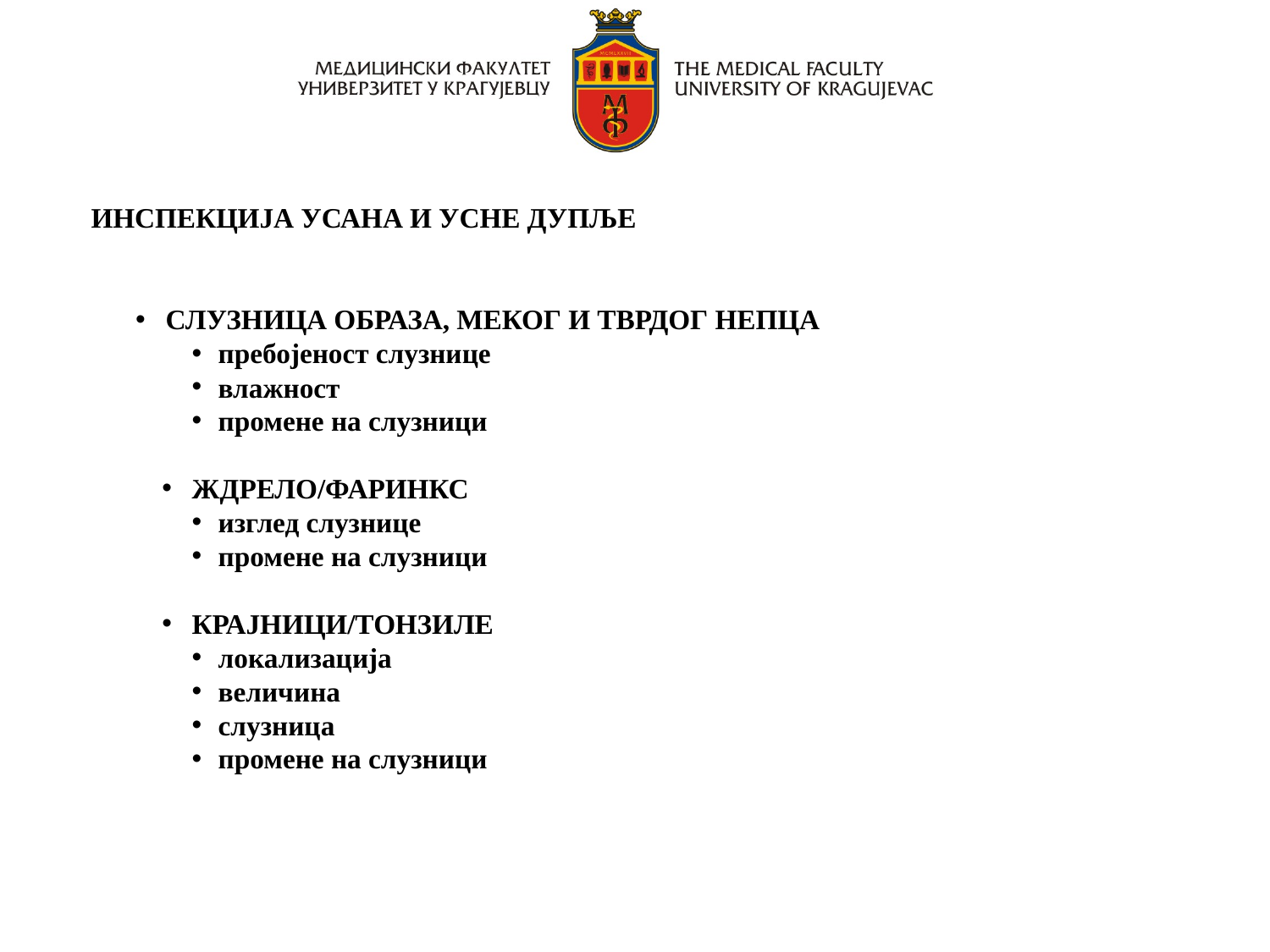

ИНСПЕКЦИЈА УСАНА И УСНЕ ДУПЉЕ

СЛУЗНИЦА ОБРАЗА, МЕКОГ И ТВРДОГ НЕПЦА
пребојеност слузнице
влажност
промене на слузници

ЖДРЕЛО/ФАРИНКС
изглед слузнице
промене на слузници

КРАЈНИЦИ/ТОНЗИЛЕ
локализација
величина
слузница
промене на слузници